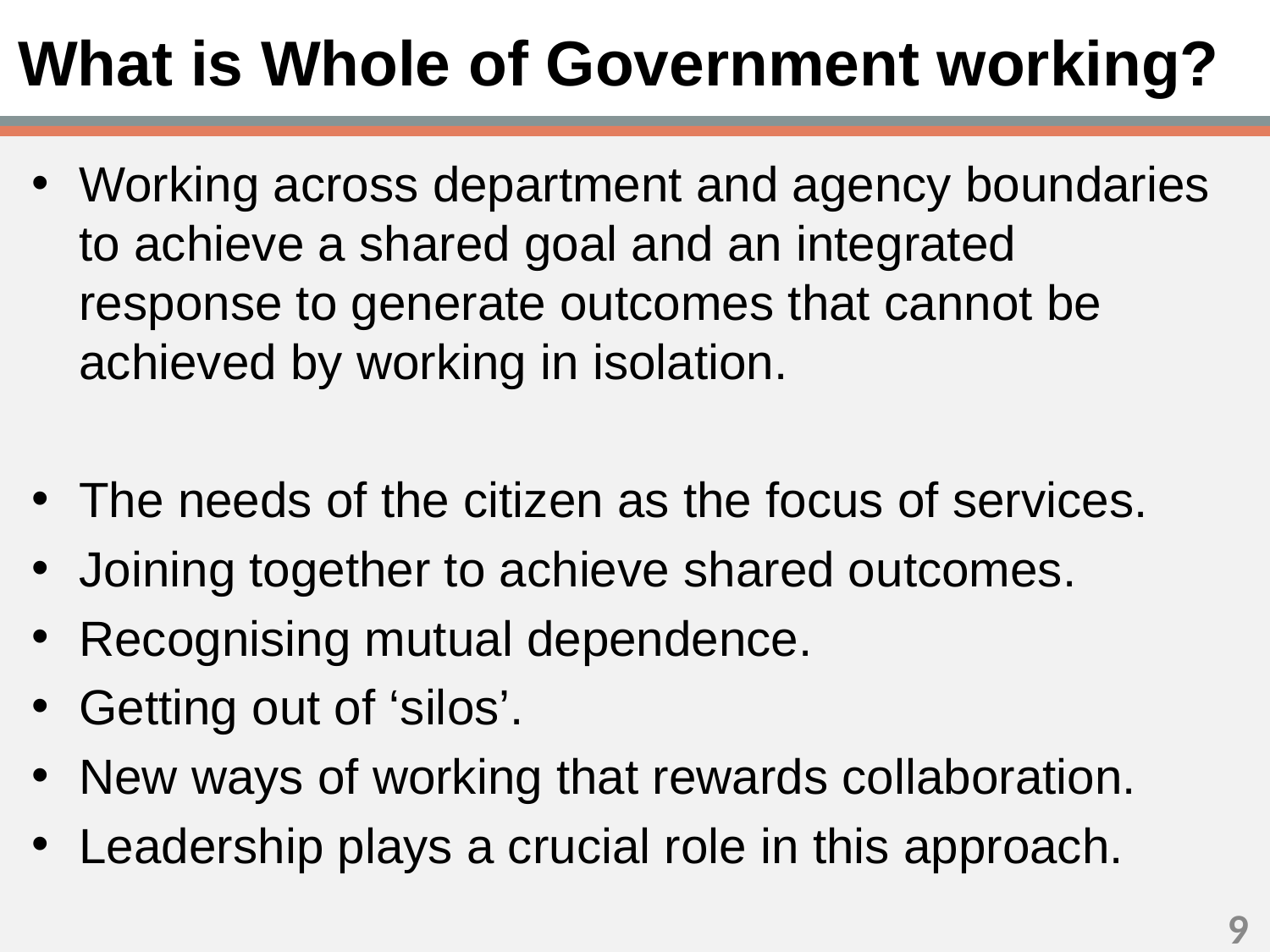

# What is Whole of Government working?
Working across department and agency boundaries to achieve a shared goal and an integrated response to generate outcomes that cannot be achieved by working in isolation.

The needs of the citizen as the focus of services.
Joining together to achieve shared outcomes.
Recognising mutual dependence.
Getting out of ‘silos’.
New ways of working that rewards collaboration.
Leadership plays a crucial role in this approach.

9